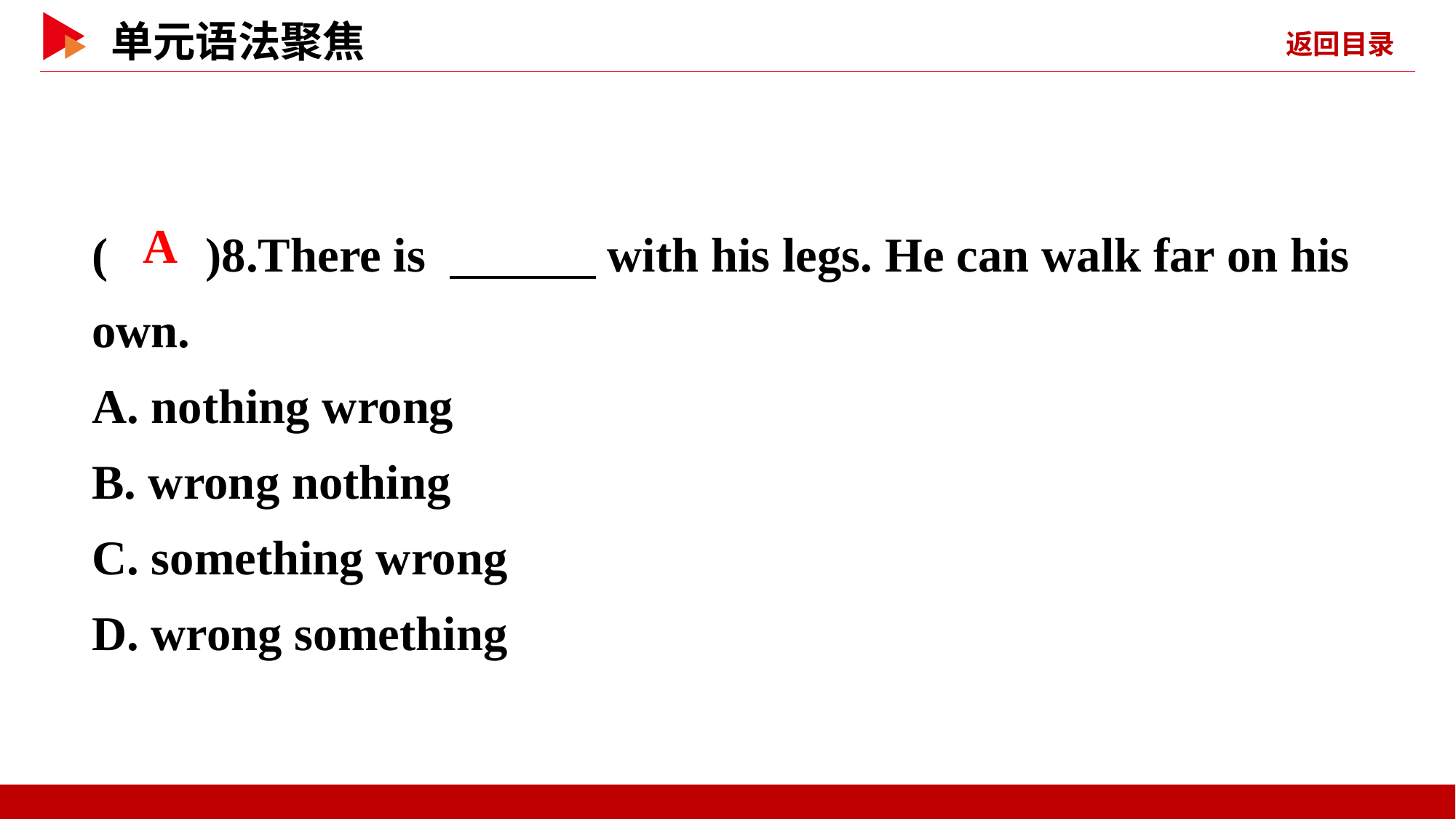

(        )8.There is 　　　with his legs. He can walk far on his own.
A. nothing wrong
B. wrong nothing
C. something wrong
D. wrong something
   A